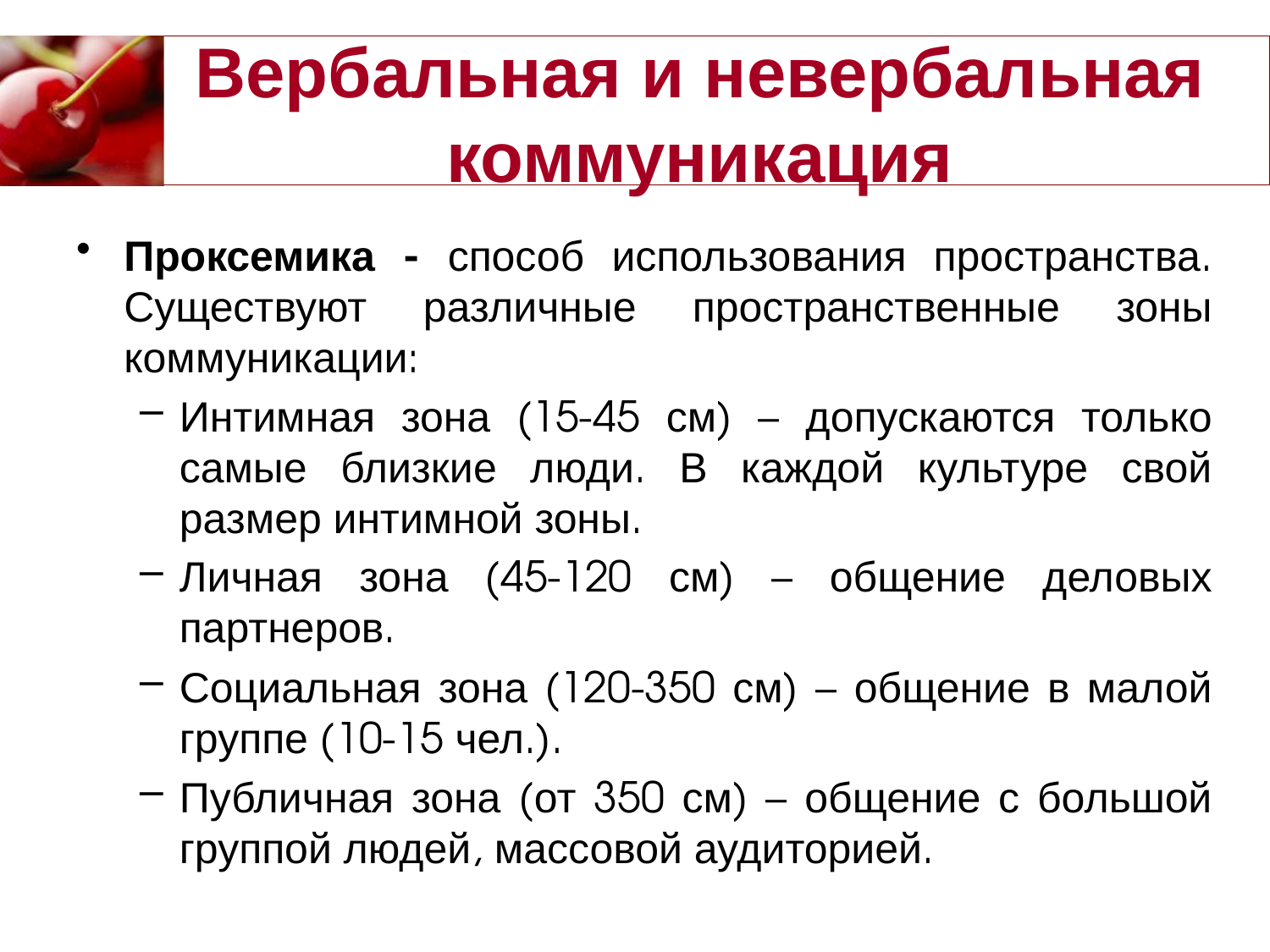

# Вербальная и невербальная коммуникация
Проксемика - способ использования пространства. Существуют различные пространственные зоны коммуникации:
Интимная зона (15-45 см) – допускаются только самые близкие люди. В каждой культуре свой размер интимной зоны.
Личная зона (45-120 см) – общение деловых партнеров.
Социальная зона (120-350 см) – общение в малой группе (10-15 чел.).
Публичная зона (от 350 см) – общение с большой группой людей, массовой аудиторией.